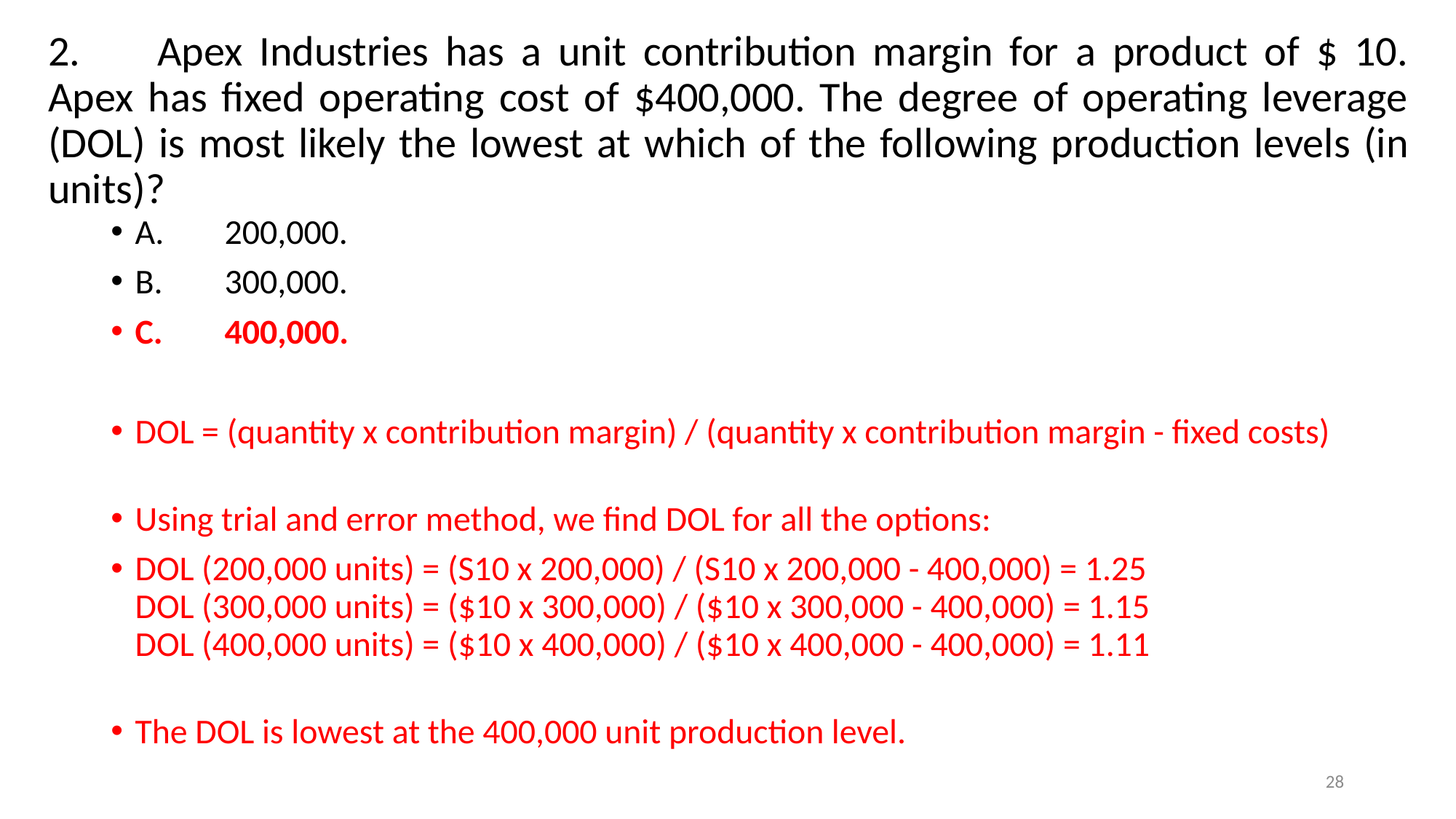

# 2.	Apex Industries has a unit contribution margin for a product of $ 10. Apex has fixed operating cost of $400,000. The degree of operating leverage (DOL) is most likely the lowest at which of the following production levels (in units)?
A.	200,000.
B.	300,000.
C.	400,000.

DOL = (quantity x contribution margin) / (quantity x contribution margin - fixed costs)
Using trial and error method, we find DOL for all the options:
DOL (200,000 units) = (S10 x 200,000) / (S10 x 200,000 - 400,000) = 1.25
DOL (300,000 units) = ($10 x 300,000) / ($10 x 300,000 - 400,000) = 1.15
DOL (400,000 units) = ($10 x 400,000) / ($10 x 400,000 - 400,000) = 1.11
The DOL is lowest at the 400,000 unit production level.

28